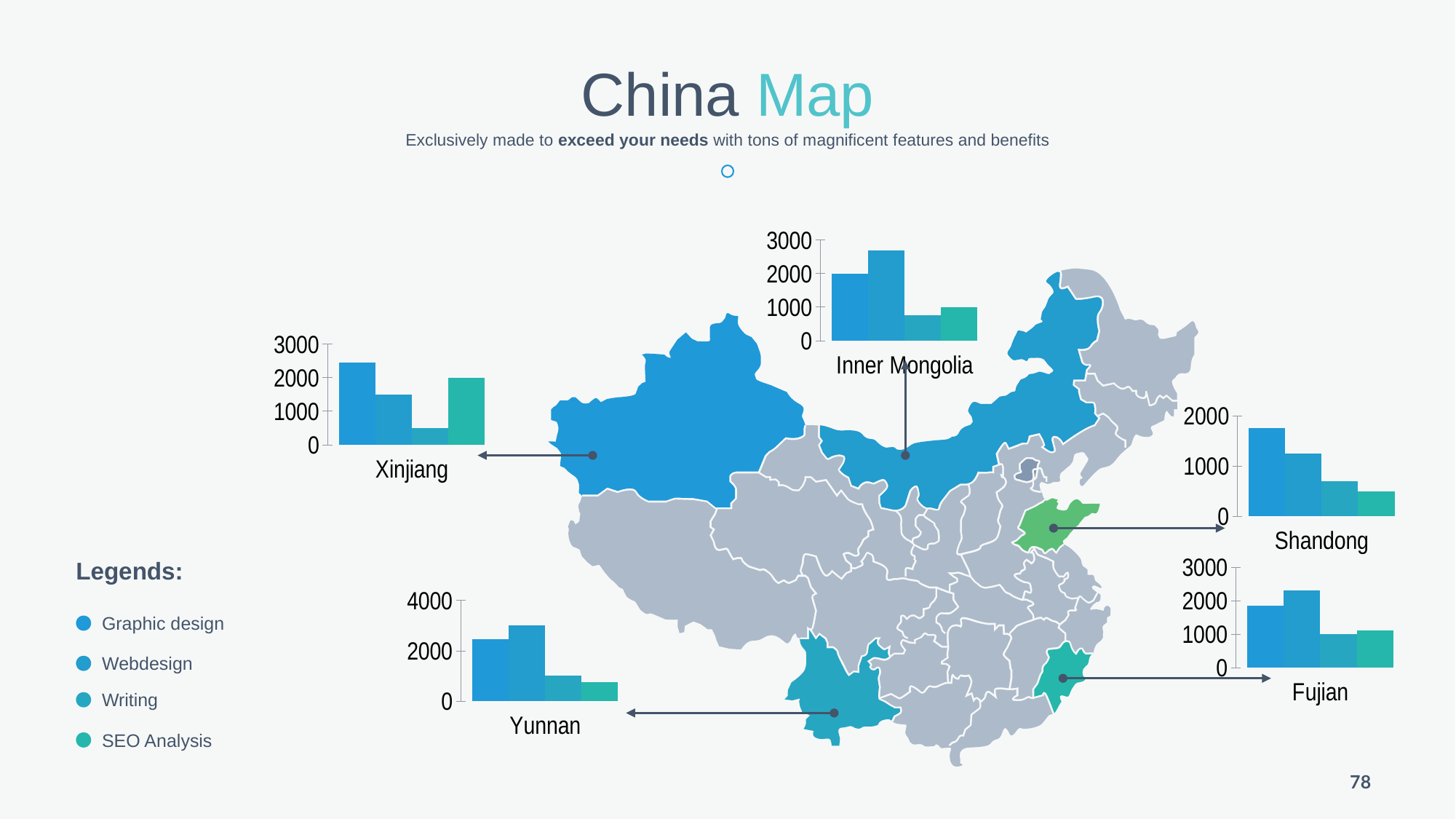

China Map
Exclusively made to exceed your needs with tons of magnificent features and benefits

### Chart

| Category | Graphic Design | Web Design | SEO | Developer |
|---|---|---|---|---|
| Inner Mongolia | 2000.0 | 2700.0 | 750.0 | 1000.0 |

### Chart

| Category | Graphic Design | Web Design | SEO | Developer |
|---|---|---|---|---|
| Xinjiang | 2450.0 | 1500.0 | 500.0 | 2000.0 |

### Chart

| Category | Graphic Design | Web Design | SEO | Developer |
|---|---|---|---|---|
| Shandong | 1750.0 | 1250.0 | 700.0 | 500.0 |

### Chart

| Category | Graphic Design | Web Design | SEO | Developer |
|---|---|---|---|---|
| Fujian | 1850.0 | 2300.0 | 1000.0 | 1100.0 |
Legends:

### Chart

| Category | Graphic Design | Web Design | SEO | Developer |
|---|---|---|---|---|
| Yunnan | 2450.0 | 3000.0 | 1000.0 | 750.0 |
Graphic design

Webdesign

Writing

SEO Analysis